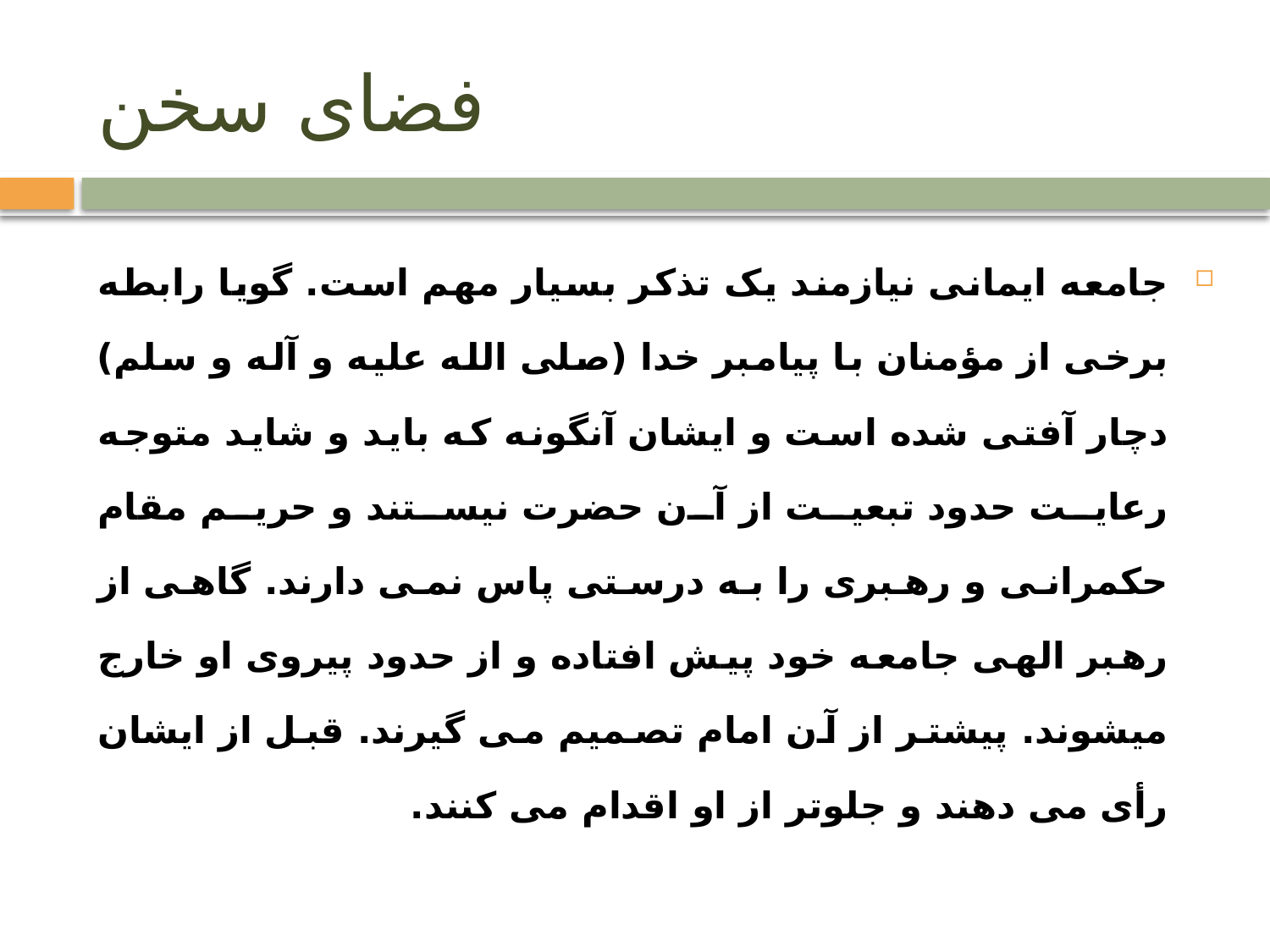

# فضای سخن
جامعه ایمانی نیازمند یک تذکر بسیار مهم است. گویا رابطه برخی از مؤمنان با پیامبر خدا (صلی الله علیه و آله و سلم) دچار آفتی شده است و ایشان آنگونه که باید و شاید متوجه رعایت حدود تبعیت از آن حضرت نیستند و حریم مقام حکمرانی و رهبری را به درستی پاس نمی دارند. گاهی از رهبر الهی جامعه خود پیش افتاده و از حدود پیروی او خارج می­شوند. پیشتر از آن امام تصمیم می گیرند. قبل از ایشان رأی می دهند و جلوتر از او اقدام می کنند.